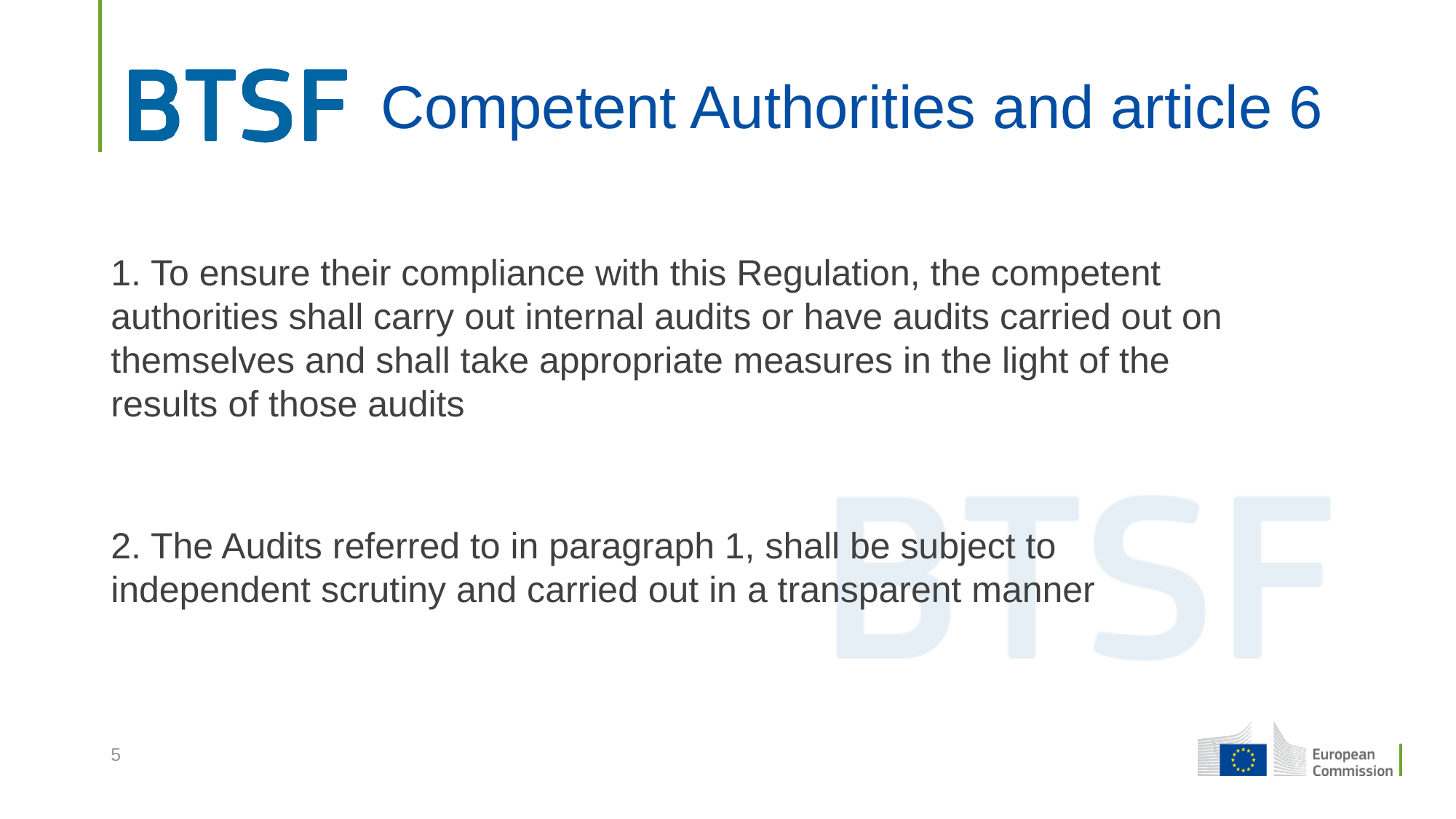

# Competent Authorities and article 6
1. To ensure their compliance with this Regulation, the competent authorities shall carry out internal audits or have audits carried out on themselves and shall take appropriate measures in the light of the results of those audits

2. The Audits referred to in paragraph 1, shall be subject to independent scrutiny and carried out in a transparent manner

5